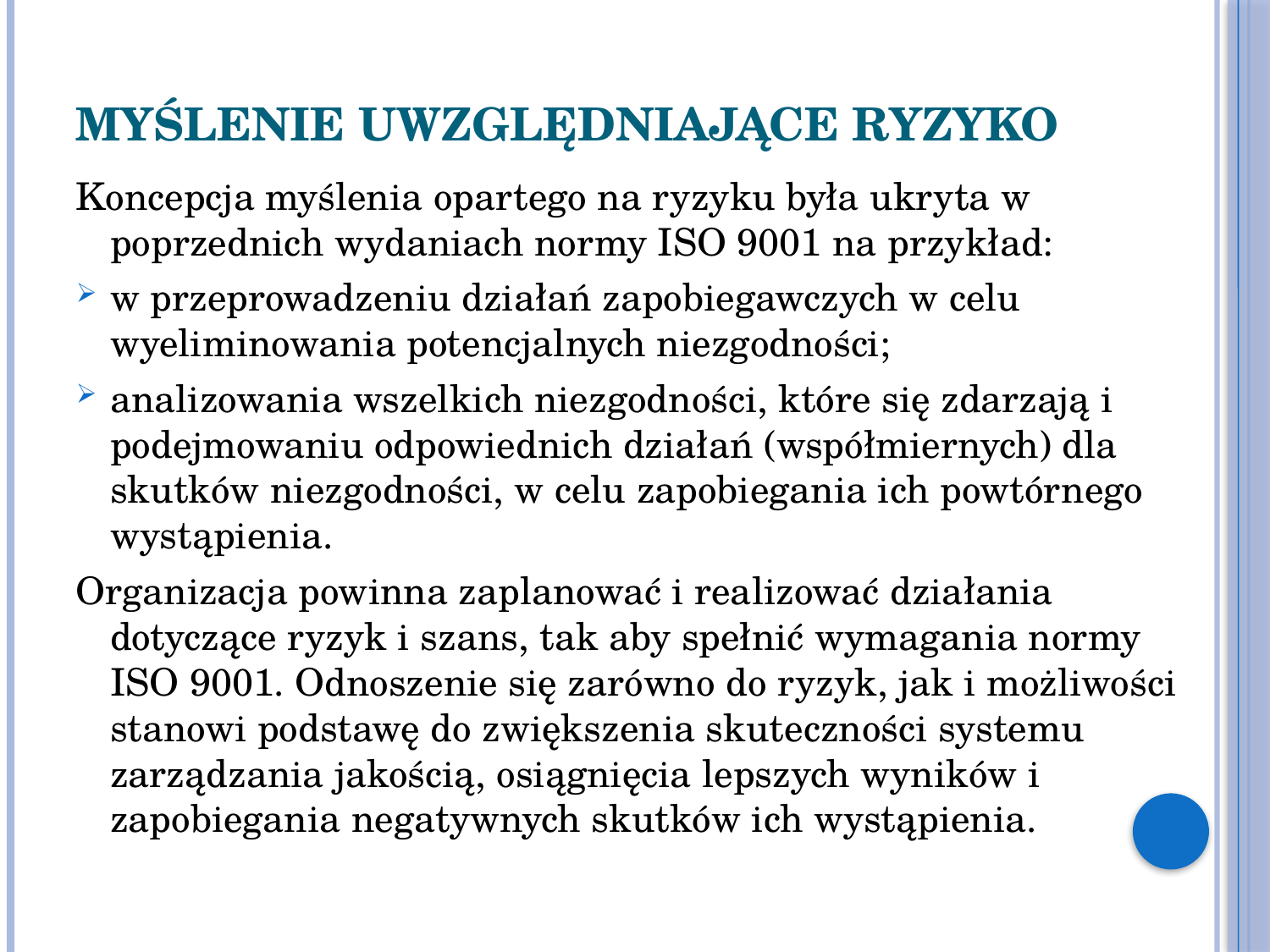

# Myślenie uwzględniające ryzyko
Koncepcja myślenia opartego na ryzyku była ukryta w poprzednich wydaniach normy ISO 9001 na przykład:
w przeprowadzeniu działań zapobiegawczych w celu wyeliminowania potencjalnych niezgodności;
analizowania wszelkich niezgodności, które się zdarzają i podejmowaniu odpowiednich działań (współmiernych) dla skutków niezgodności, w celu zapobiegania ich powtórnego wystąpienia.
Organizacja powinna zaplanować i realizować działania dotyczące ryzyk i szans, tak aby spełnić wymagania normy ISO 9001. Odnoszenie się zarówno do ryzyk, jak i możliwości stanowi podstawę do zwiększenia skuteczności systemu zarządzania jakością, osiągnięcia lepszych wyników i zapobiegania negatywnych skutków ich wystąpienia.